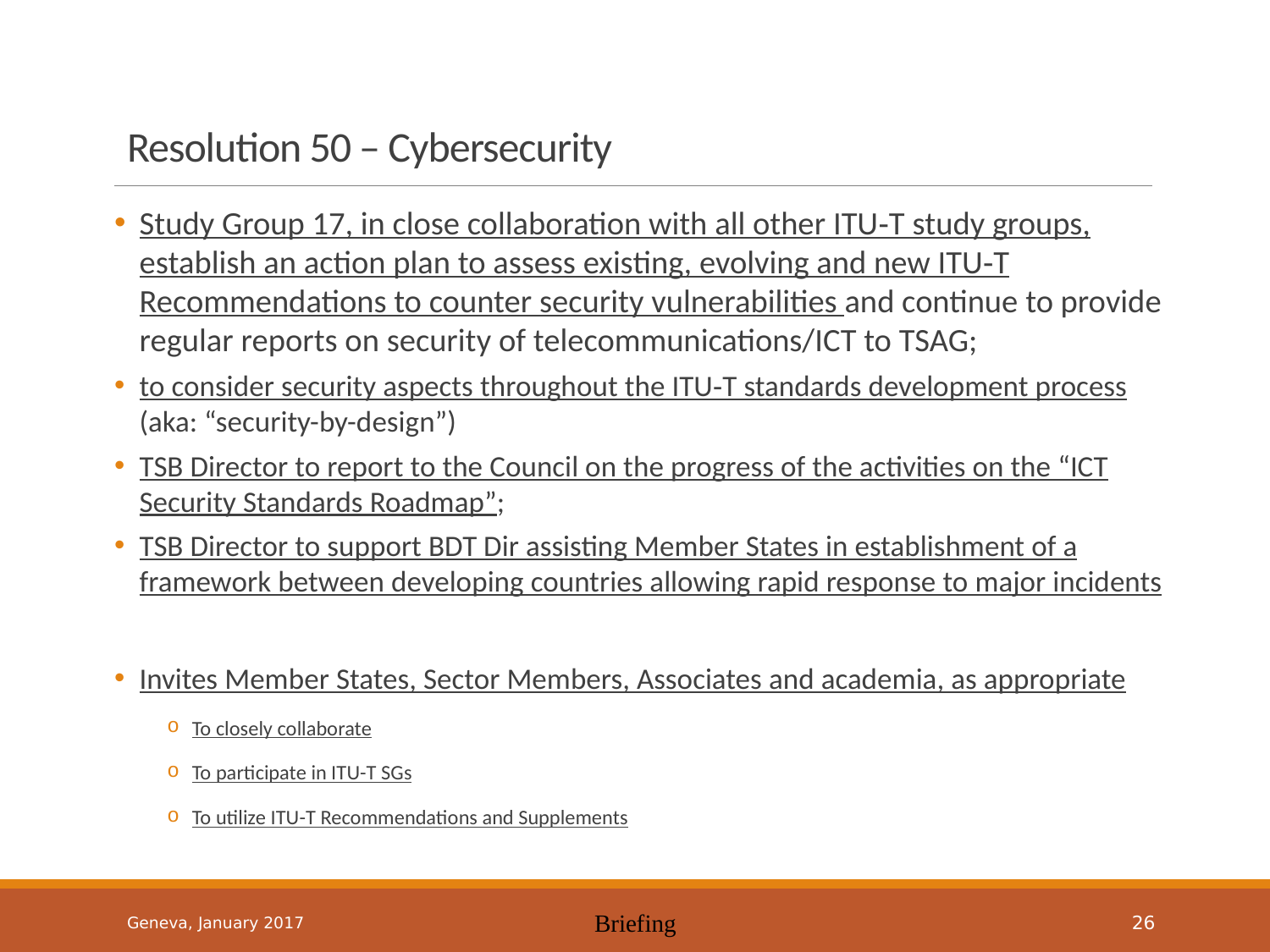

# Resolution 50 – Cybersecurity
Study Group 17, in close collaboration with all other ITU‑T study groups, establish an action plan to assess existing, evolving and new ITU‑T Recommendations to counter security vulnerabilities and continue to provide regular reports on security of telecommunications/ICT to TSAG;
to consider security aspects throughout the ITU‑T standards development process (aka: “security-by-design”)
TSB Director to report to the Council on the progress of the activities on the “ICT Security Standards Roadmap”;
TSB Director to support BDT Dir assisting Member States in establishment of a framework between developing countries allowing rapid response to major incidents

Invites Member States, Sector Members, Associates and academia, as appropriate
To closely collaborate
To participate in ITU-T SGs
To utilize ITU-T Recommendations and Supplements
Geneva, January 2017
Briefing
26